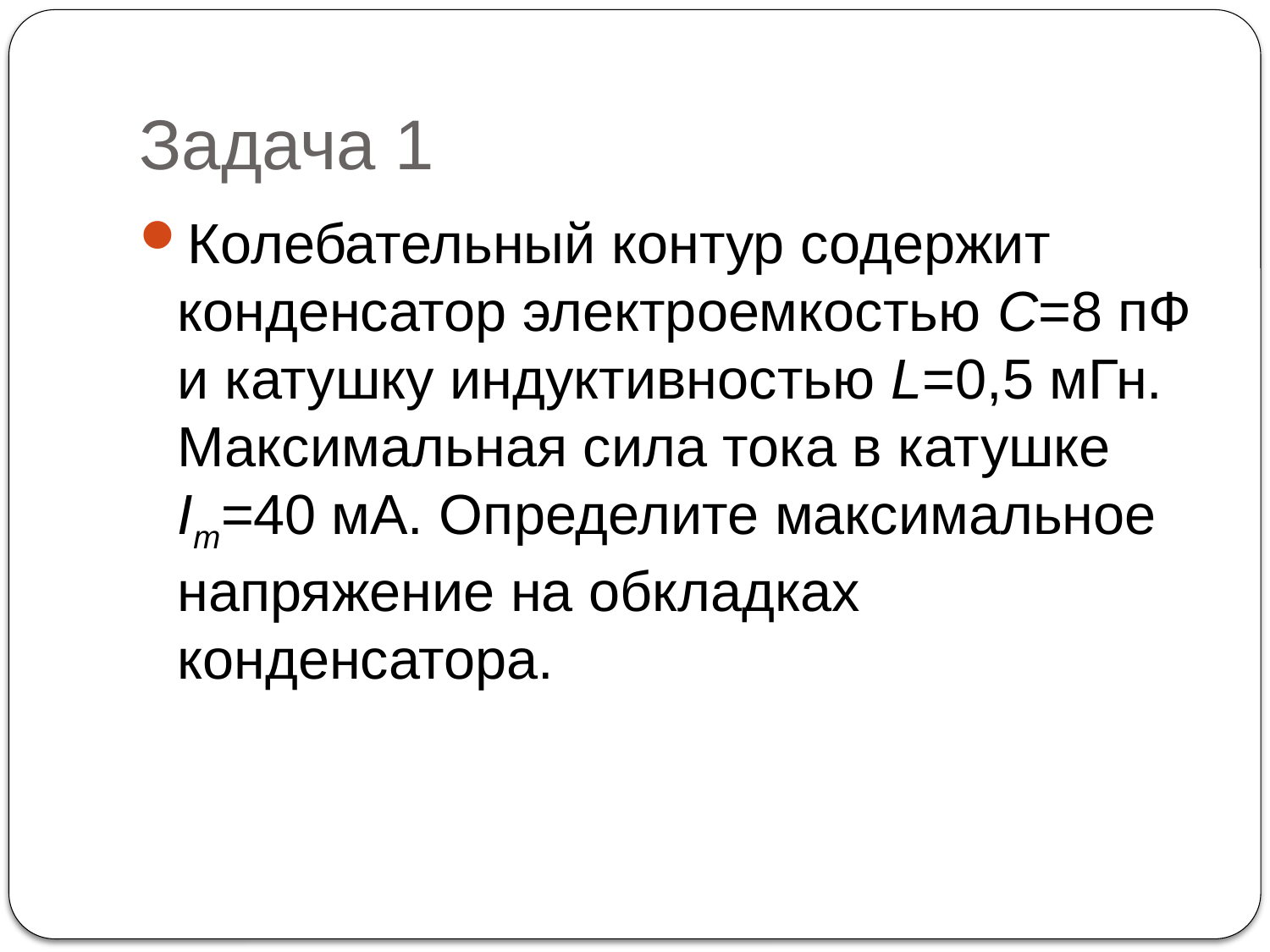

# Задача 1
Колебательный контур содержит конденсатор электроемкостью С=8 пФ и катушку индуктивностью L=0,5 мГн. Максималь­ная сила тока в катушке Iт=40 мА. Определите максимальное напряжение на обкладках конденсатора.